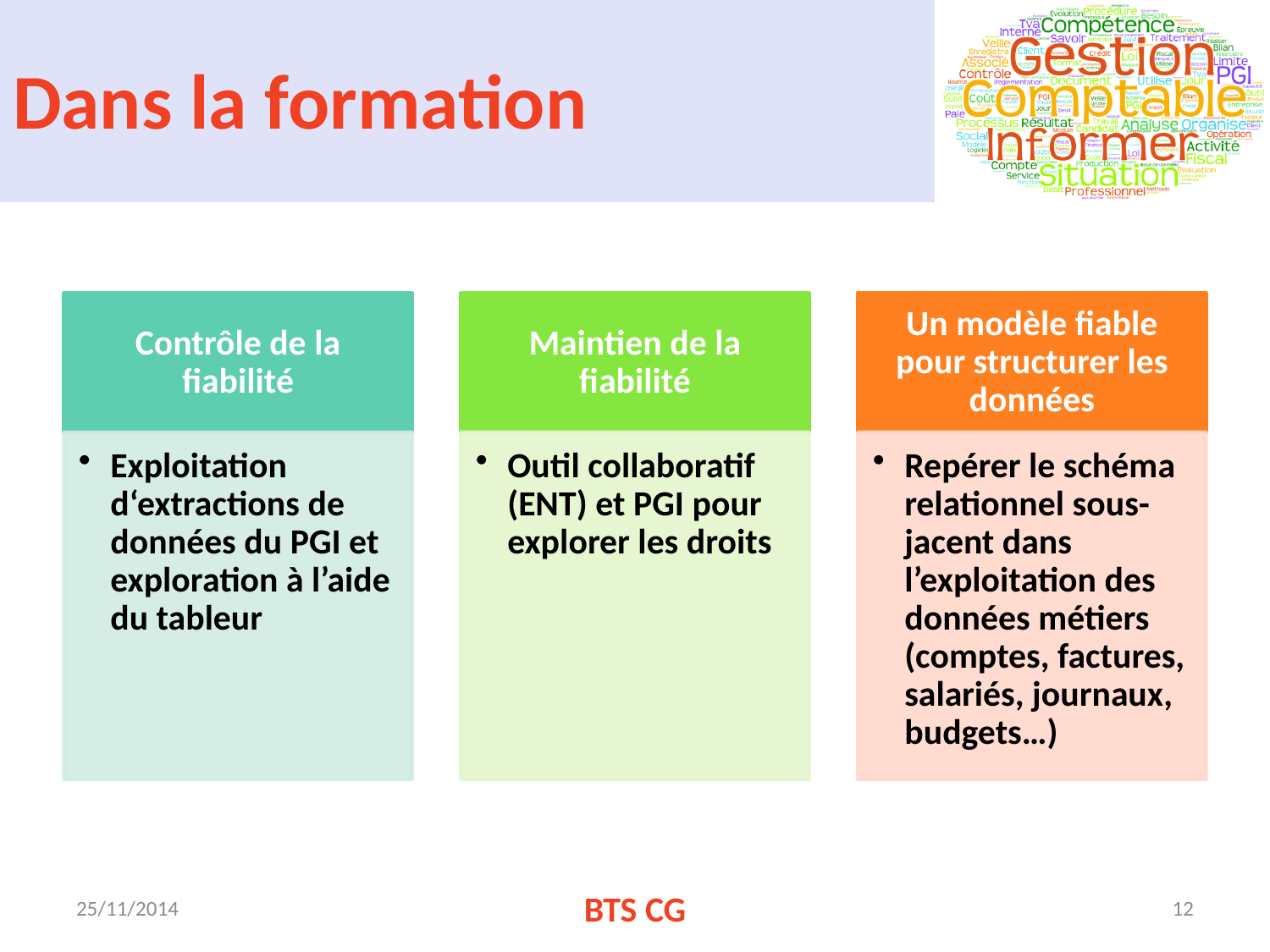

# Dans la formation
Contrôle de la fiabilité
Exploitation d‘extractions de données du PGI et exploration à l’aide du tableur
Maintien de la fiabilité
Outil collaboratif (ENT) et PGI pour explorer les droits

Un modèle fiable pour structurer les données
Repérer le schéma relationnel sous-jacent dans l’exploitation des données métiers (comptes, factures, salariés, journaux, budgets…)
25/11/2014
BTS CG
12